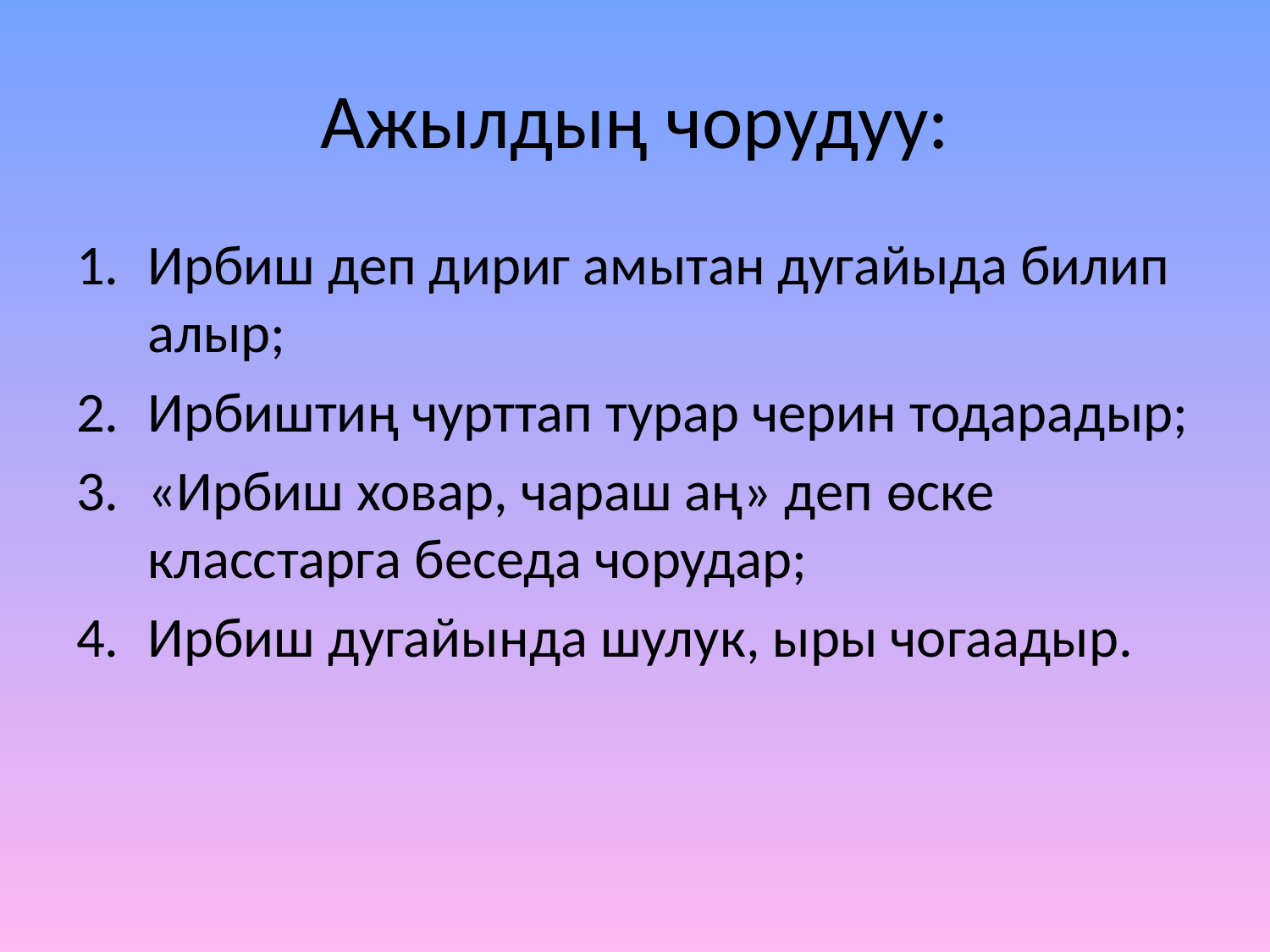

# Ажылдың чорудуу:
Ирбиш деп дириг амытан дугайыда билип алыр;
Ирбиштиң чурттап турар черин тодарадыр;
«Ирбиш ховар, чараш аң» деп ɵске класстарга беседа чорудар;
Ирбиш дугайында шулук, ыры чогаадыр.